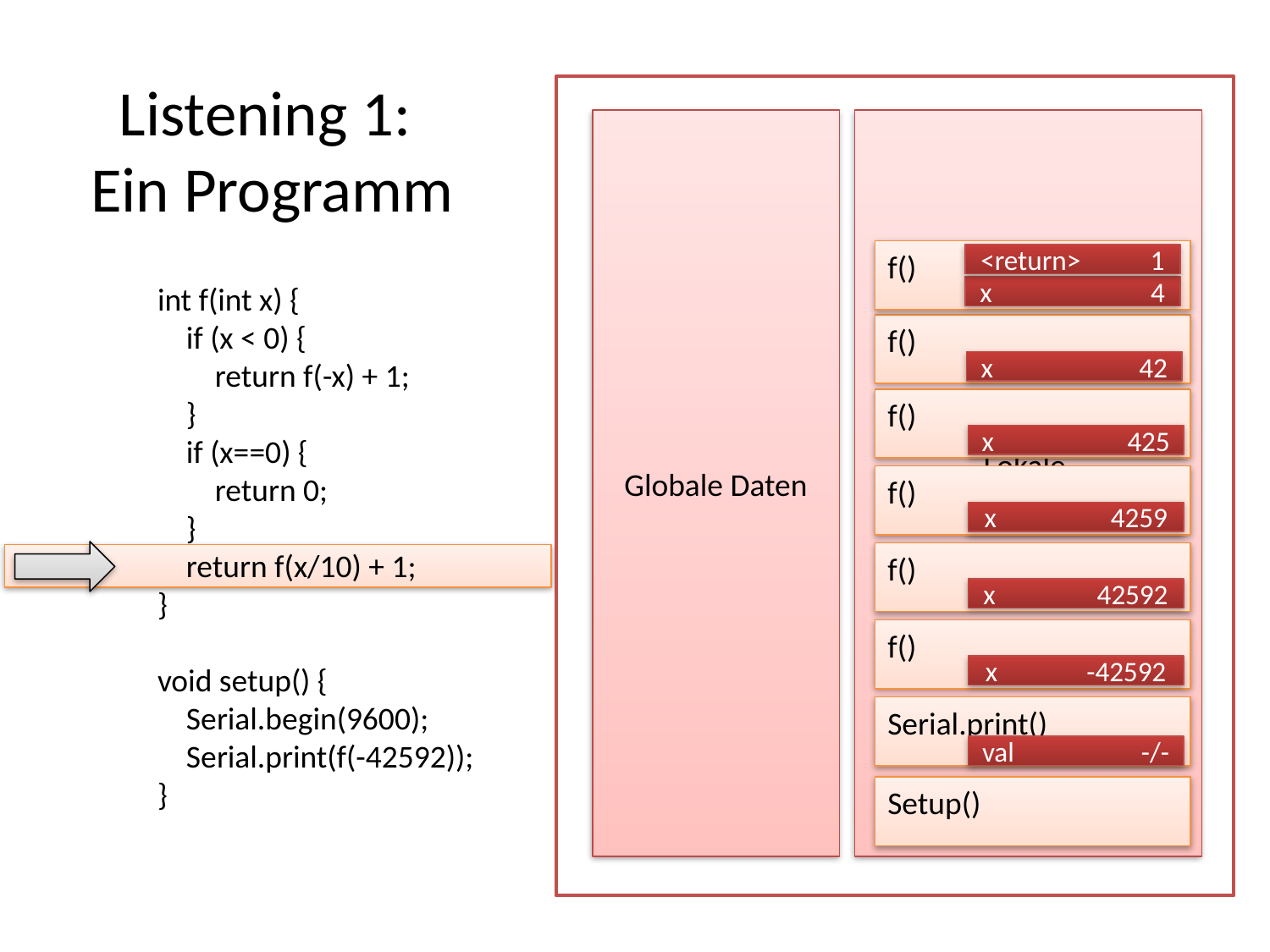

Listening 1:
Ein Programm

Globale Daten
Lokale
Daten
f()
<return>           1
int f(int x) {
    if (x < 0) {
        return f(-x) + 1;
    }
    if (x==0) {
        return 0;
    }
    return f(x/10) + 1;
}

void setup() {
    Serial.begin(9600);
    Serial.print(f(-42592));
}

Globale Daten
Lokale
Daten
x                         4
f()
x                       42
f()
x                     425
x                     425
f()
x                  4259
x                  4259

f()
x                42592
x                42592
f()
x              -42592
Serial.print()
val                    -/-
Setup()
Setup()
Setup()